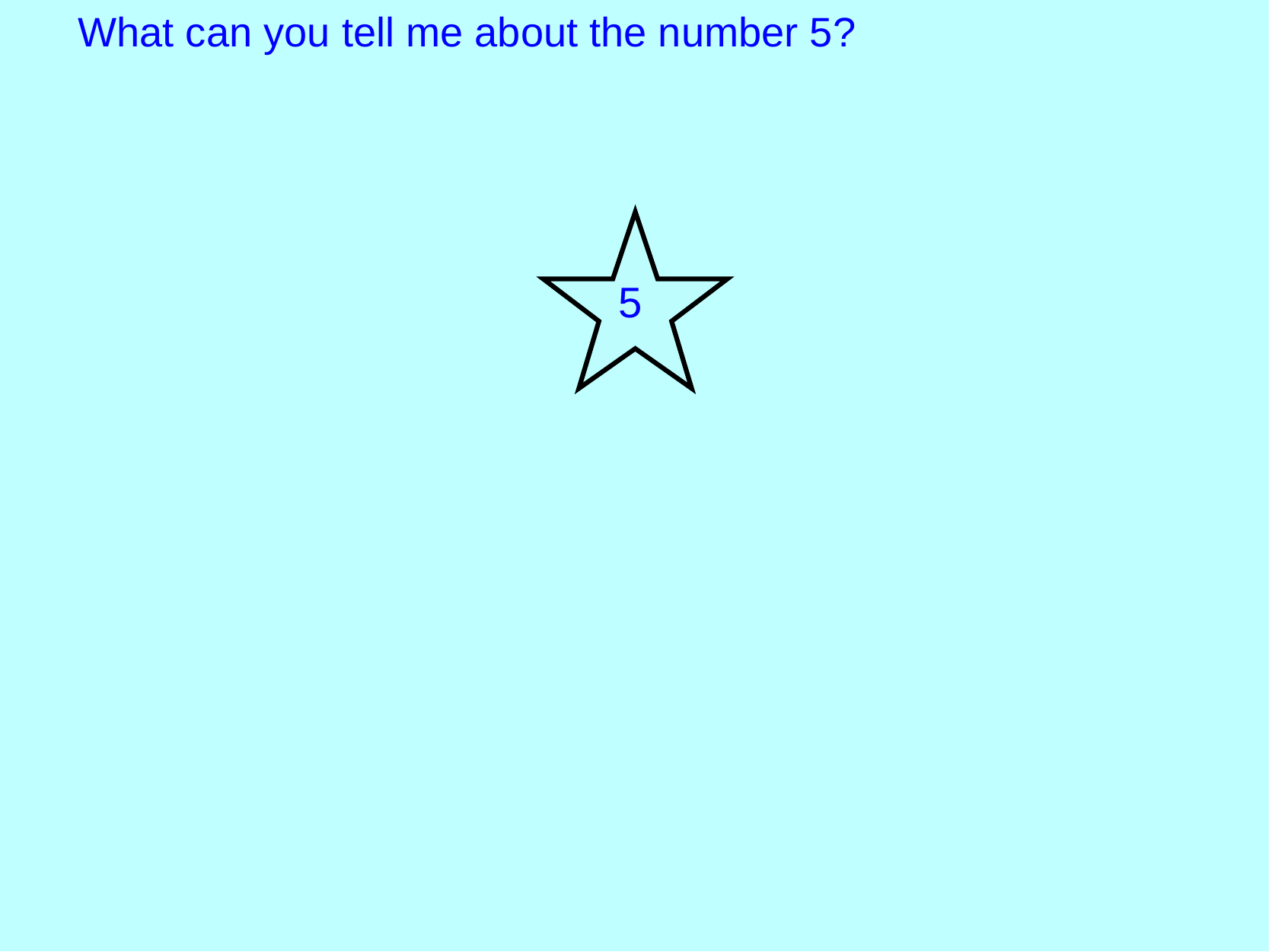

What can you tell me about the number 5?

5